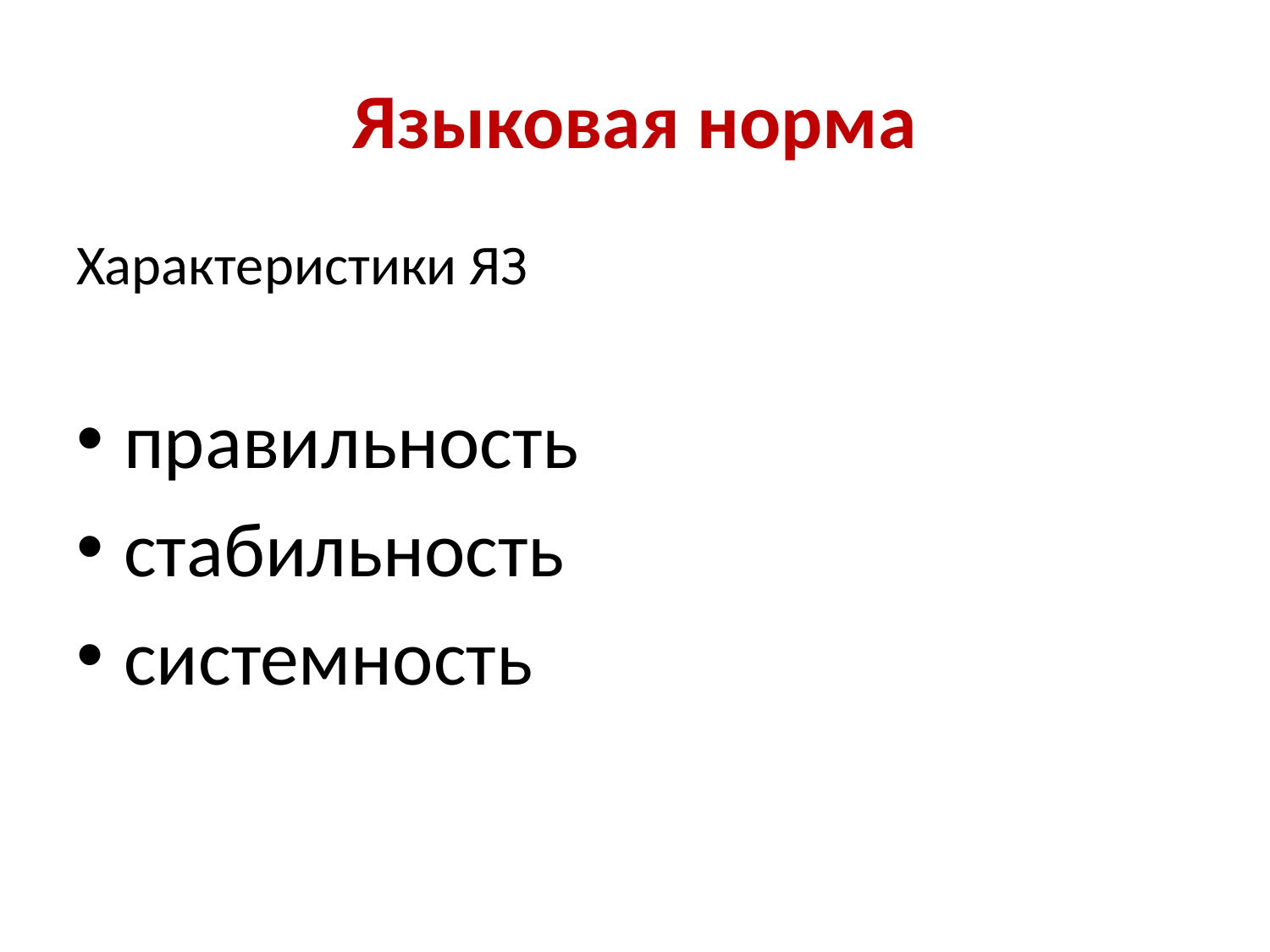

# Языковая норма
Характеристики ЯЗ

правильность
стабильность
системность